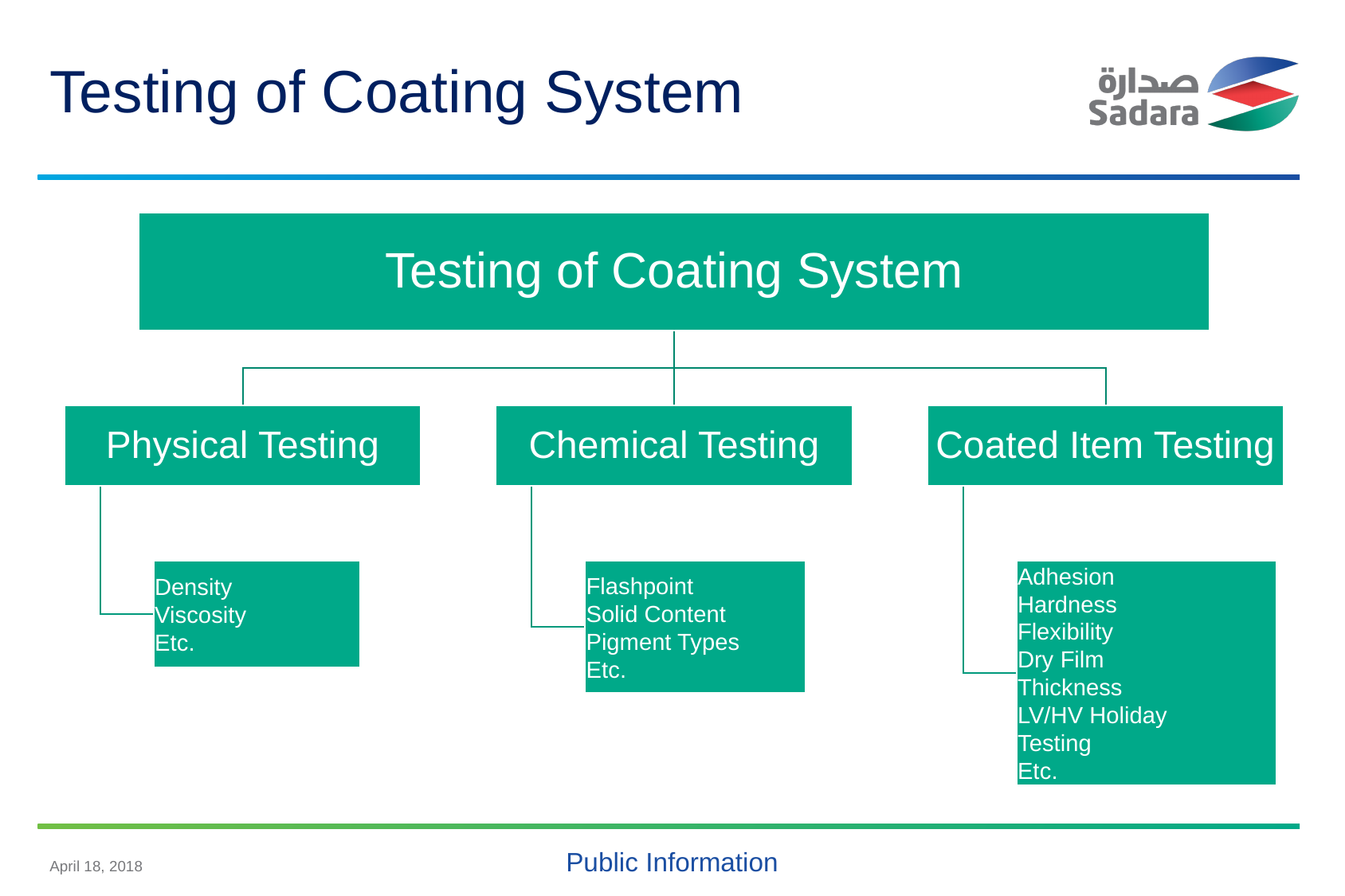

# Testing of Coating System
Testing of Coating System
Physical Testing
Density
Viscosity
Etc.
Chemical Testing
Flashpoint
Solid Content
Pigment Types
Etc.
Coated Item Testing
Adhesion
Hardness
Flexibility
Dry Film
Thickness
LV/HV Holiday
Testing
Etc.
April 18, 2018